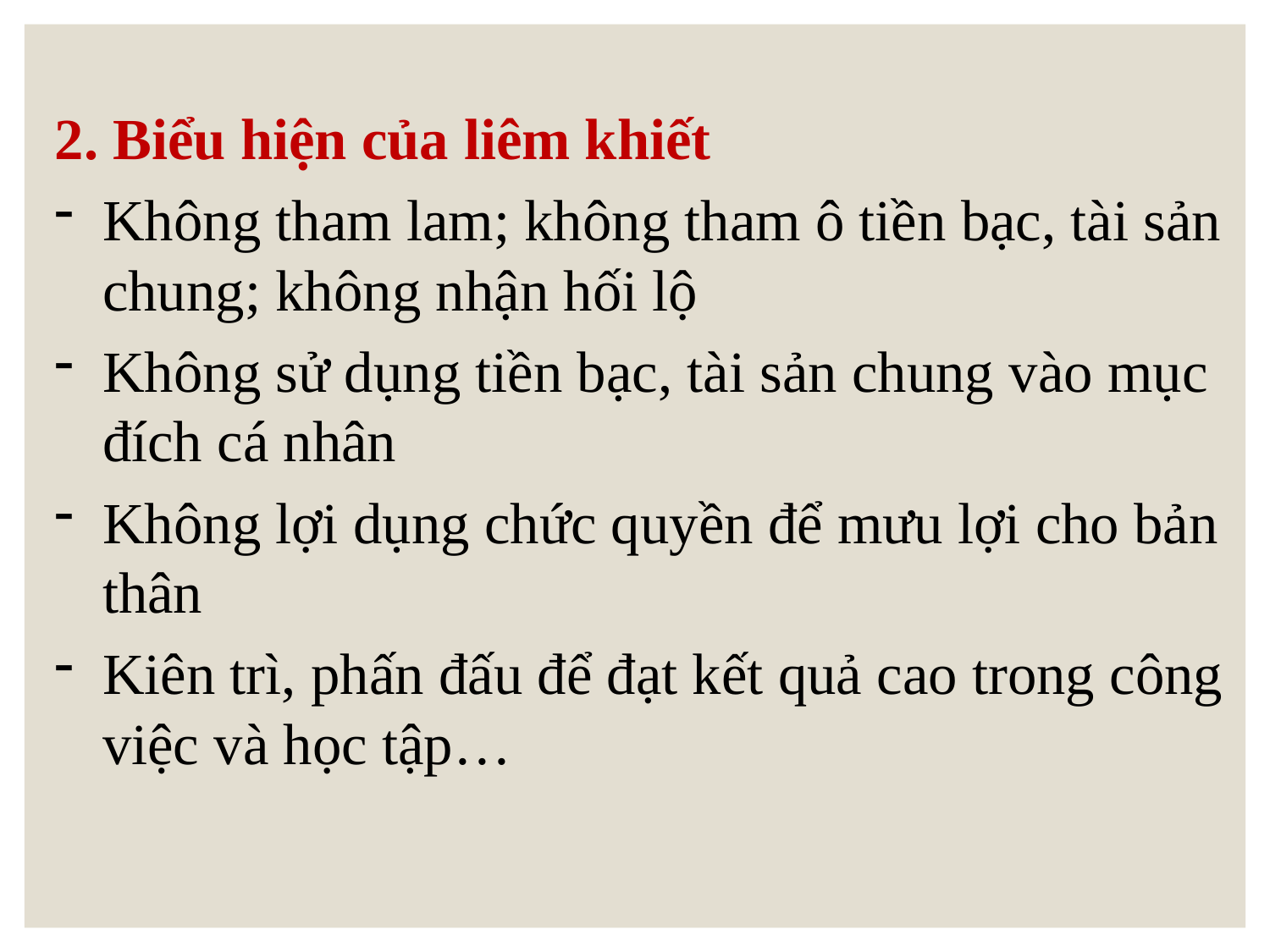

2. Biểu hiện của liêm khiết
Không tham lam; không tham ô tiền bạc, tài sản chung; không nhận hối lộ
Không sử dụng tiền bạc, tài sản chung vào mục đích cá nhân
Không lợi dụng chức quyền để mưu lợi cho bản thân
Kiên trì, phấn đấu để đạt kết quả cao trong công việc và học tập…